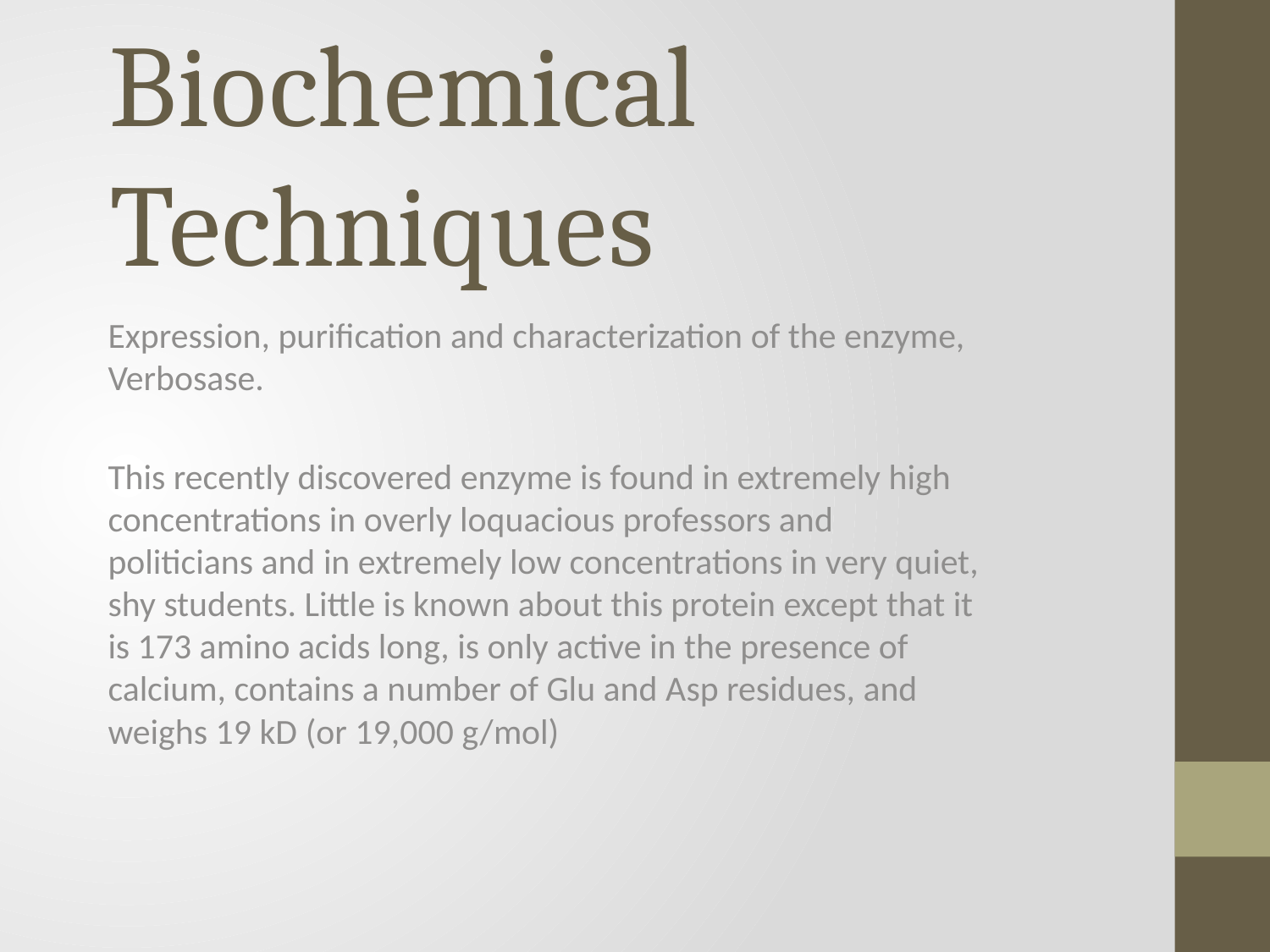

# Biochemical Techniques
Expression, purification and characterization of the enzyme, Verbosase.

This recently discovered enzyme is found in extremely high concentrations in overly loquacious professors and politicians and in extremely low concentrations in very quiet, shy students. Little is known about this protein except that it is 173 amino acids long, is only active in the presence of calcium, contains a number of Glu and Asp residues, and weighs 19 kD (or 19,000 g/mol)